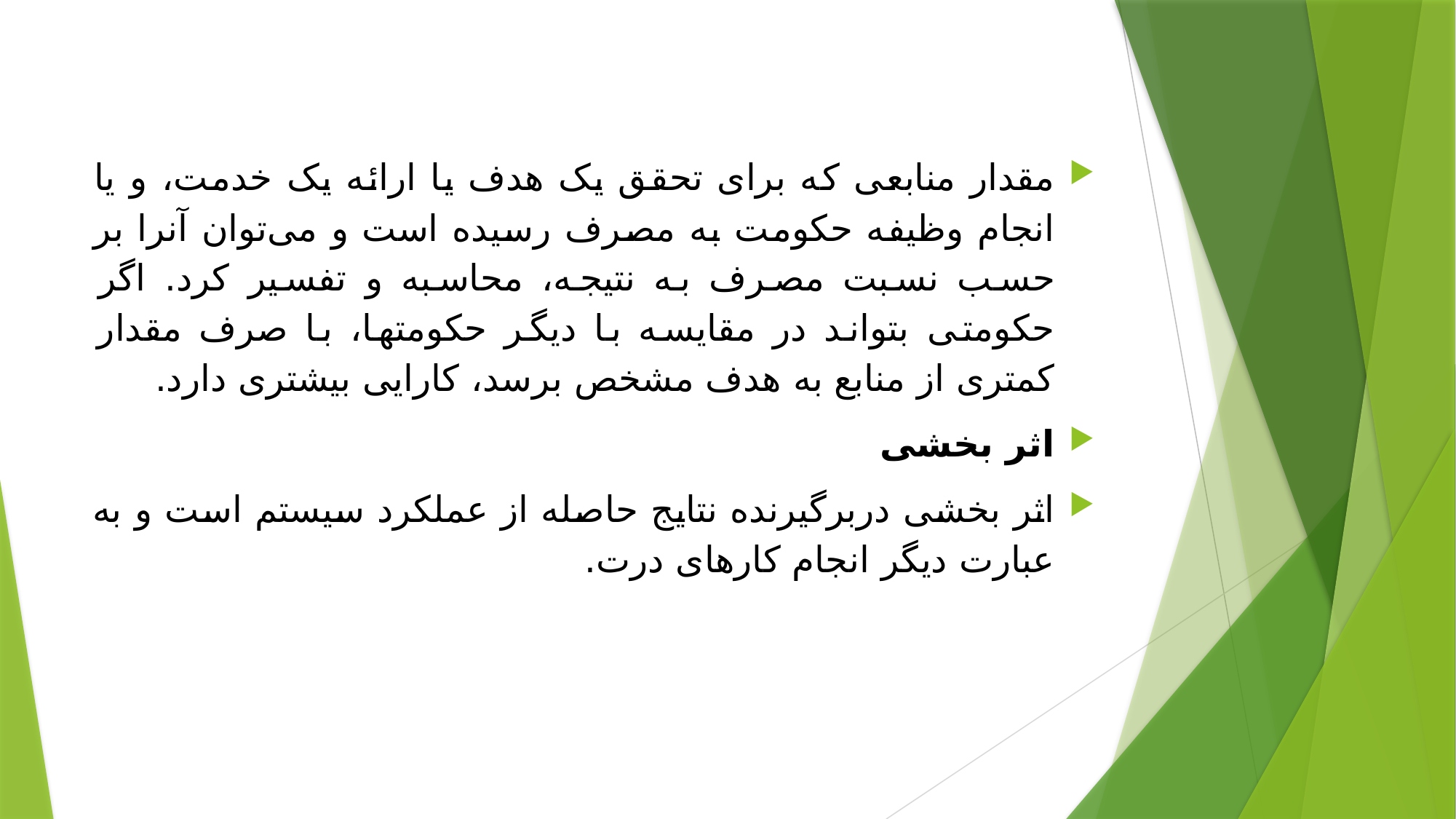

مقدار منابعی که برای تحقق یک هدف يا ارائه يک خدمت، و يا انجام وظيفه حکومت به مصرف رسيده است و می‌توان آنرا بر حسب نسبت مصرف به نتيجه، محاسبه و تفسير کرد. اگر حکومتی بتواند در مقايسه با ديگر حکومتها، با صرف مقدار کمتری از منابع به هدف مشخص برسد، کارايی بيشتری دارد.
اثر بخشی
اثر بخشی دربرگيرنده نتايج حاصله از عملکرد سيستم است و به عبارت دیگر انجام کارهای درت.